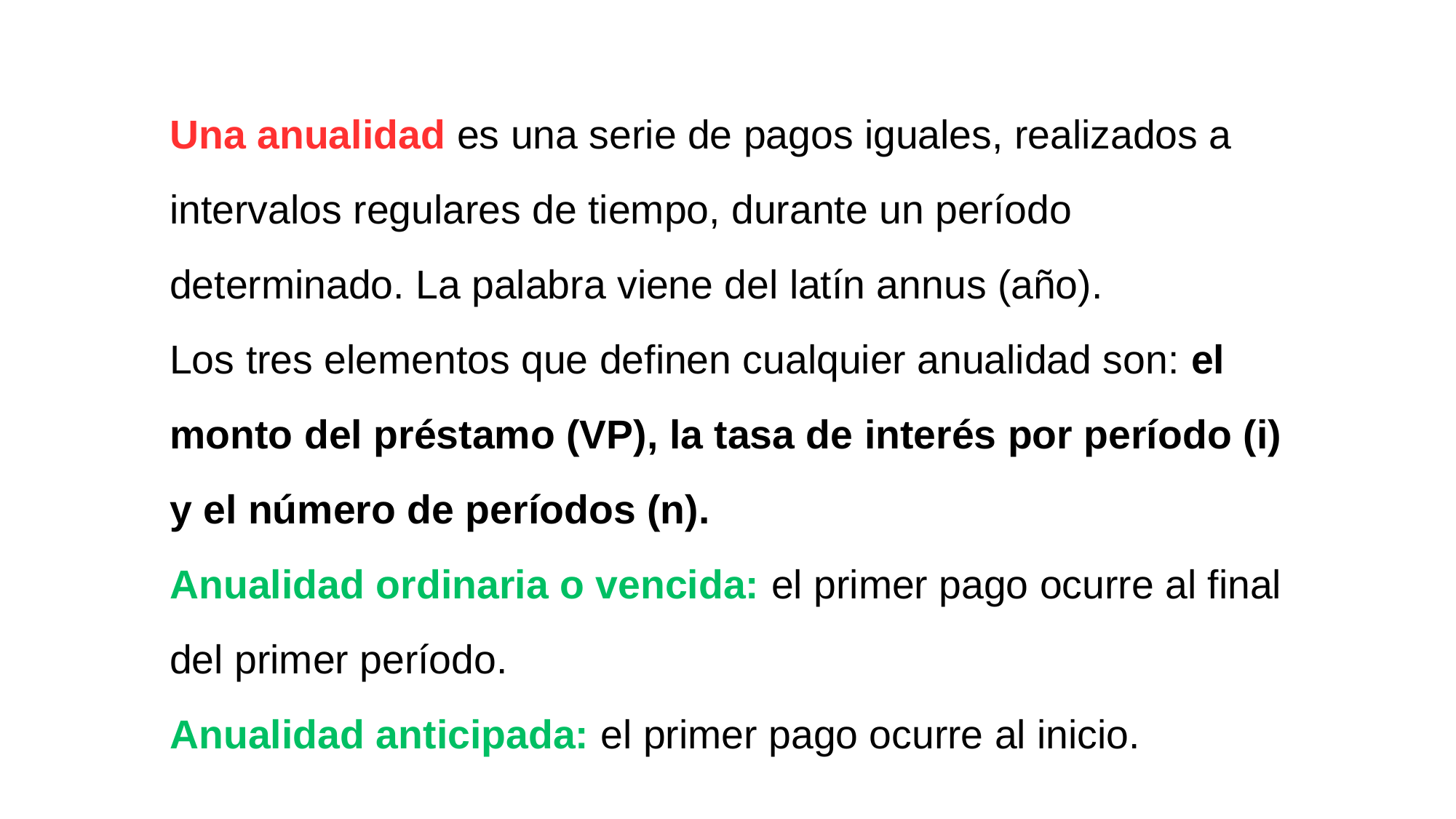

Una anualidad es una serie de pagos iguales, realizados a intervalos regulares de tiempo, durante un período determinado. La palabra viene del latín annus (año).
Los tres elementos que definen cualquier anualidad son: el monto del préstamo (VP), la tasa de interés por período (i) y el número de períodos (n).
Anualidad ordinaria o vencida: el primer pago ocurre al final del primer período.
Anualidad anticipada: el primer pago ocurre al inicio.